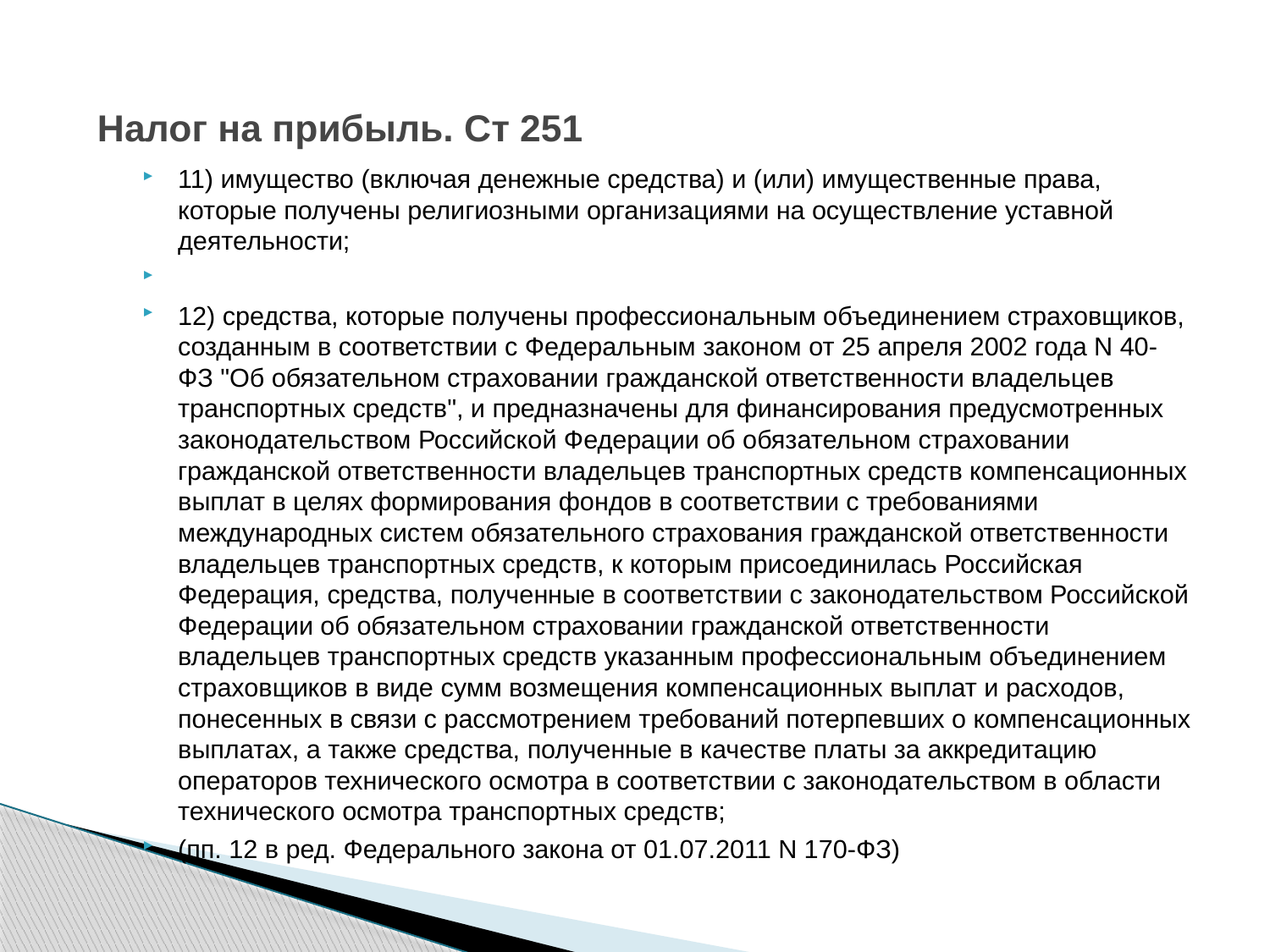

# Налог на прибыль. Ст 251
11) имущество (включая денежные средства) и (или) имущественные права, которые получены религиозными организациями на осуществление уставной деятельности;

12) средства, которые получены профессиональным объединением страховщиков, созданным в соответствии с Федеральным законом от 25 апреля 2002 года N 40-ФЗ "Об обязательном страховании гражданской ответственности владельцев транспортных средств", и предназначены для финансирования предусмотренных законодательством Российской Федерации об обязательном страховании гражданской ответственности владельцев транспортных средств компенсационных выплат в целях формирования фондов в соответствии с требованиями международных систем обязательного страхования гражданской ответственности владельцев транспортных средств, к которым присоединилась Российская Федерация, средства, полученные в соответствии с законодательством Российской Федерации об обязательном страховании гражданской ответственности владельцев транспортных средств указанным профессиональным объединением страховщиков в виде сумм возмещения компенсационных выплат и расходов, понесенных в связи с рассмотрением требований потерпевших о компенсационных выплатах, а также средства, полученные в качестве платы за аккредитацию операторов технического осмотра в соответствии с законодательством в области технического осмотра транспортных средств;
(пп. 12 в ред. Федерального закона от 01.07.2011 N 170-ФЗ)